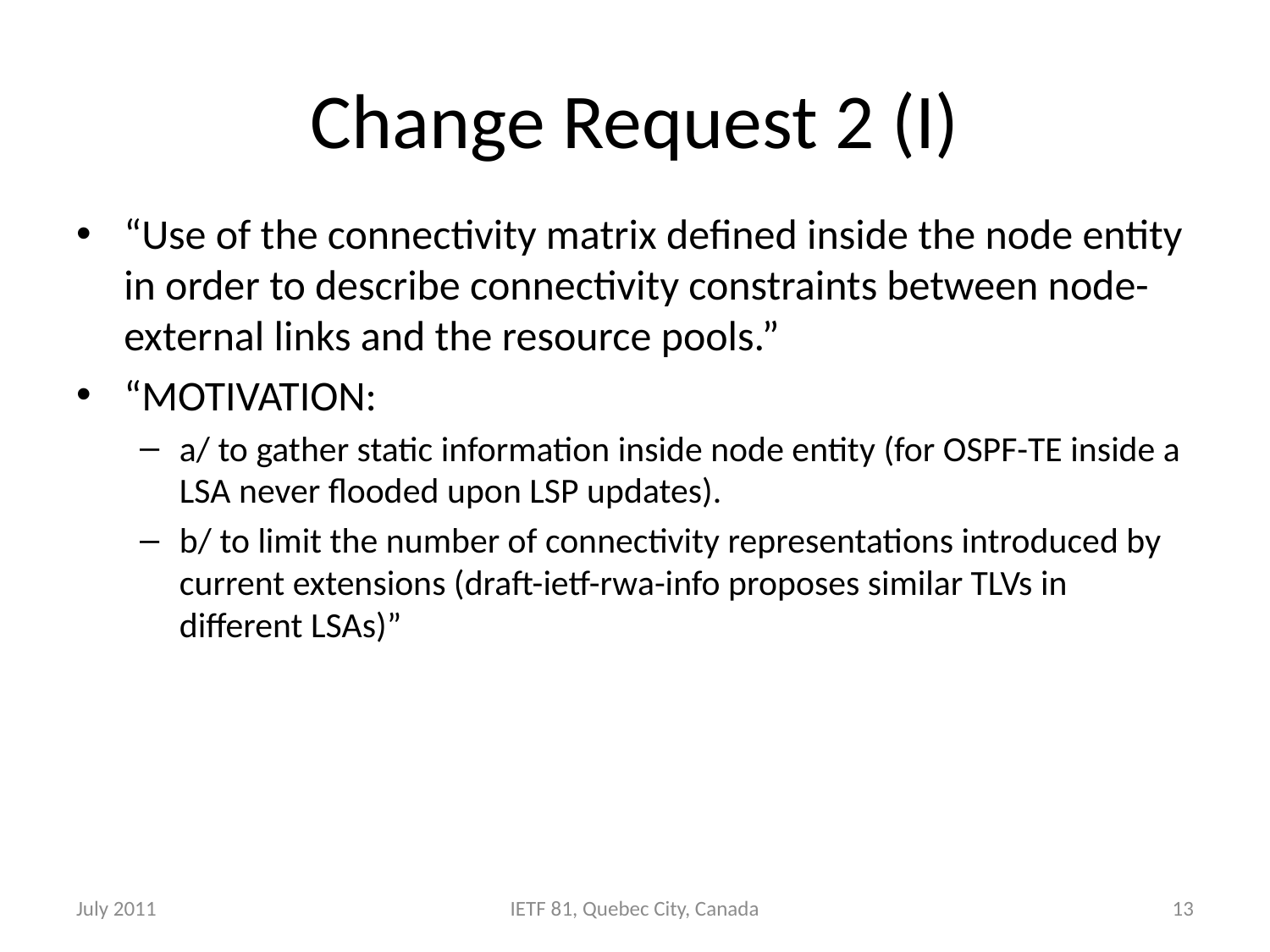

# Change Request 2 (I)
“Use of the connectivity matrix defined inside the node entity in order to describe connectivity constraints between node-external links and the resource pools.”
“MOTIVATION:
a/ to gather static information inside node entity (for OSPF-TE inside a LSA never flooded upon LSP updates).
b/ to limit the number of connectivity representations introduced by current extensions (draft-ietf-rwa-info proposes similar TLVs in different LSAs)”
July 2011
IETF 81, Quebec City, Canada
13